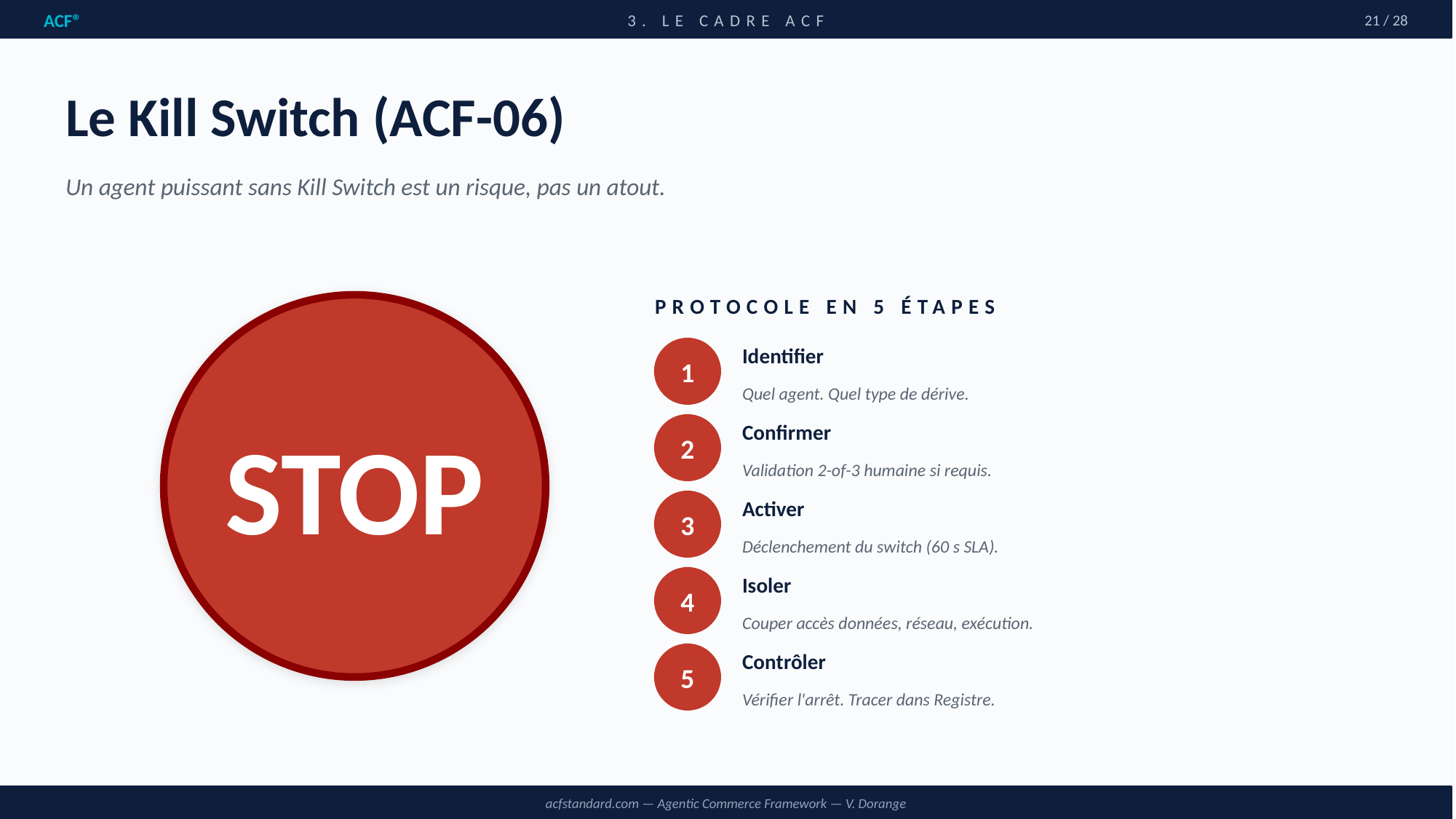

ACF®
3. LE CADRE ACF
21 / 28
Le Kill Switch (ACF-06)
Un agent puissant sans Kill Switch est un risque, pas un atout.
PROTOCOLE EN 5 ÉTAPES

STOP
Identifier

1
Quel agent. Quel type de dérive.
Confirmer

2
Validation 2-of-3 humaine si requis.
Activer

3
Déclenchement du switch (60 s SLA).
Isoler

4
Couper accès données, réseau, exécution.
Contrôler

5
Vérifier l'arrêt. Tracer dans Registre.

acfstandard.com — Agentic Commerce Framework — V. Dorange